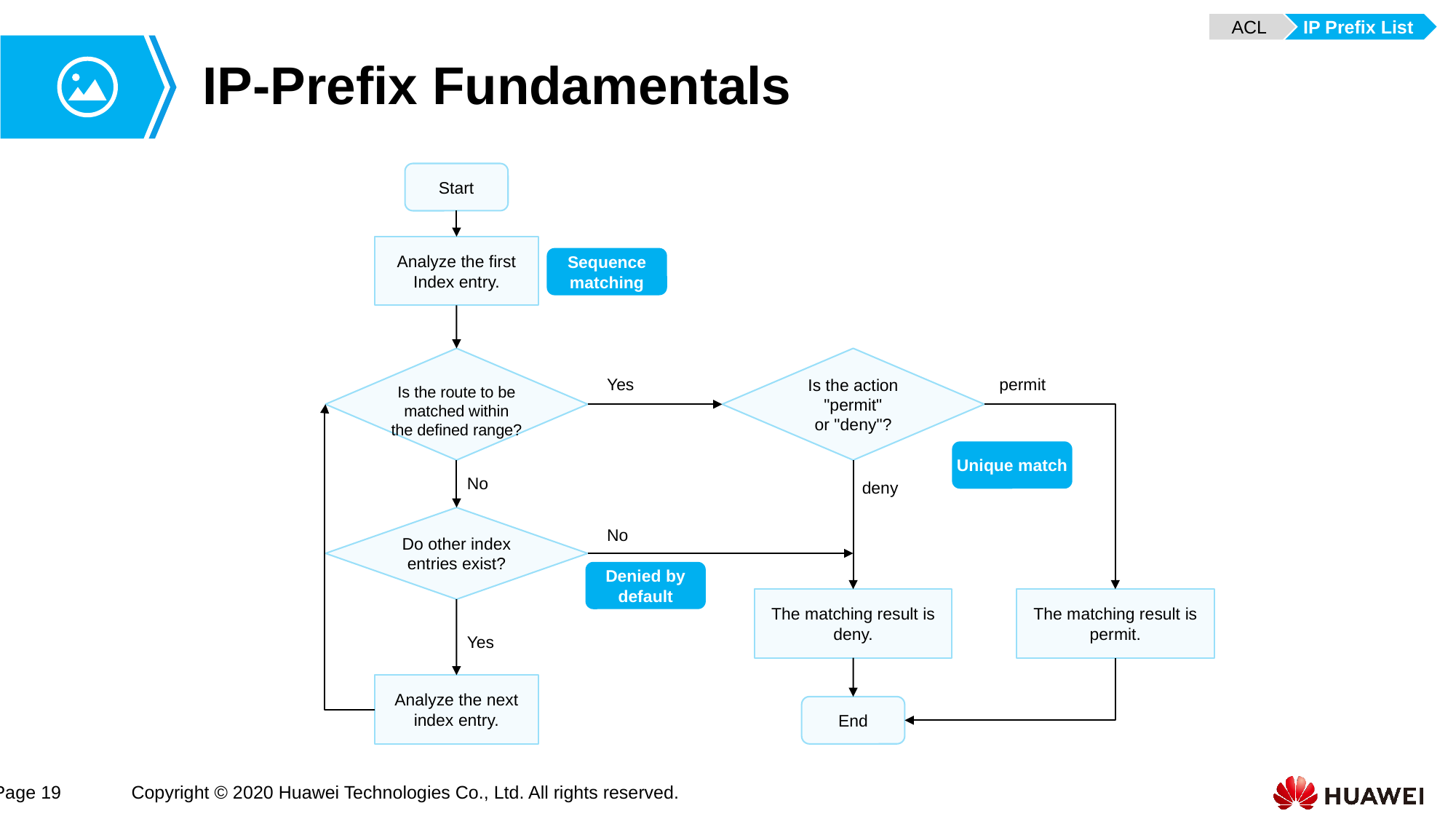

ACL
IP Prefix List
# IP-Prefix Fundamentals
Start
Analyze the first Index entry.
Sequence matching
Is the route to be matched within the defined range?
Is the action "permit"
or "deny"?
Yes
permit
Unique match
No
deny
Do other index entries exist?
No
Denied by default
The matching result is deny.
The matching result is permit.
Yes
Analyze the next index entry.
End